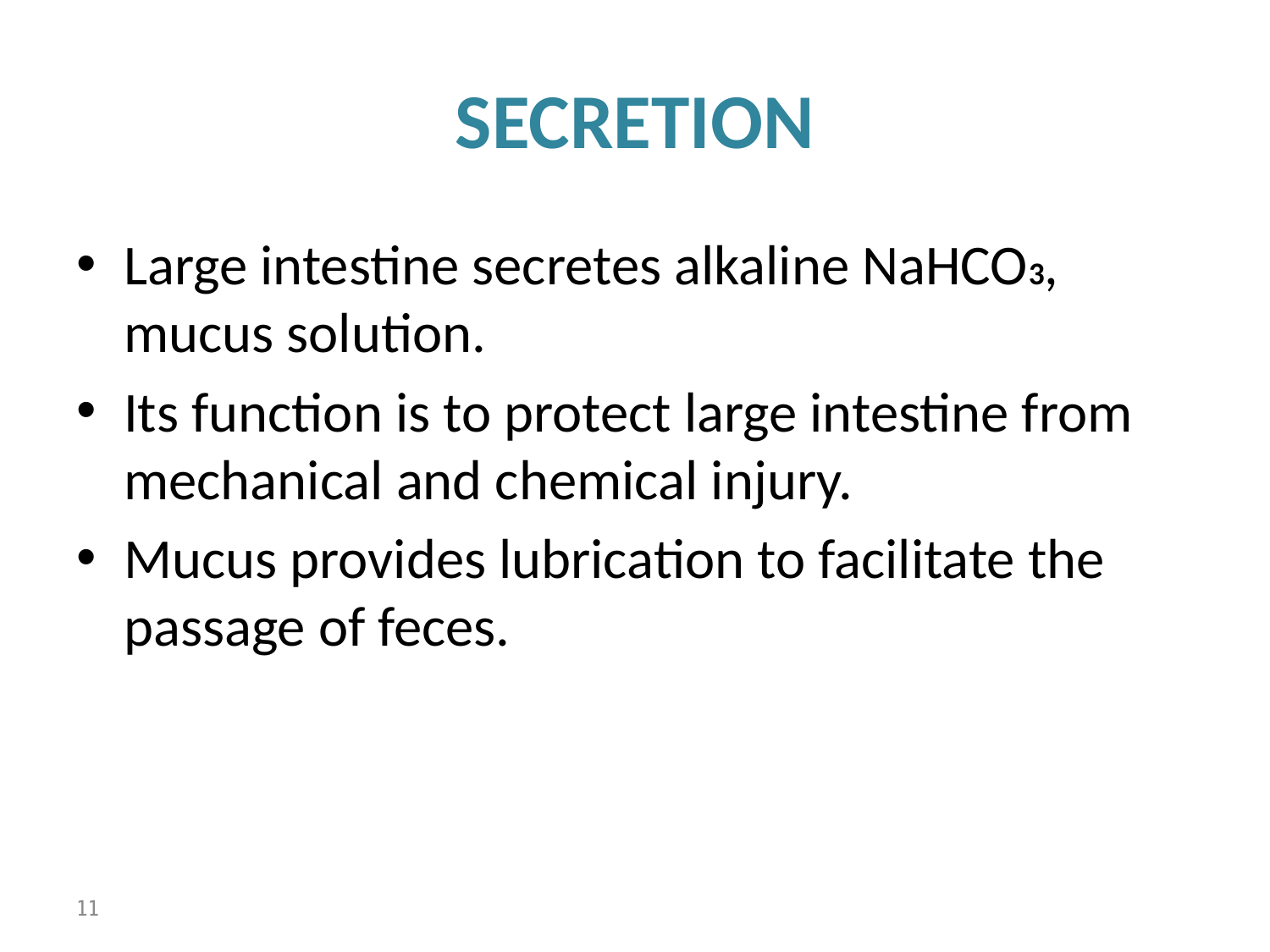

# SECRETION
Large intestine secretes alkaline NaHCO3, mucus solution.
Its function is to protect large intestine from mechanical and chemical injury.
Mucus provides lubrication to facilitate the passage of feces.

11